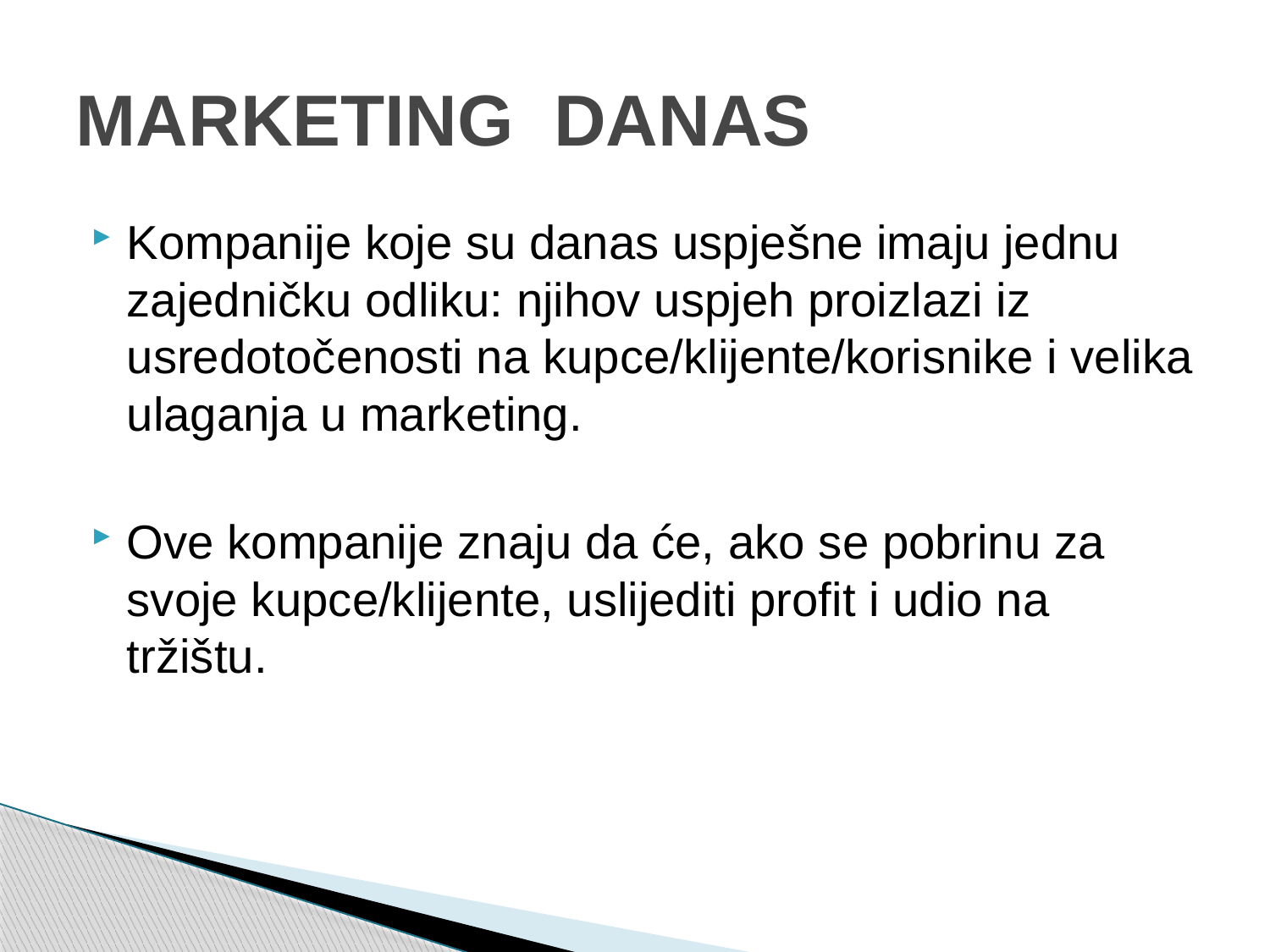

# MARKETING  DANAS
Kompanije koje su danas uspješne imaju jednu zajedničku odliku: njihov uspjeh proizlazi iz usredotočenosti na kupce/klijente/korisnike i velika ulaganja u marketing.

Ove kompanije znaju da će, ako se pobrinu za svoje kupce/klijente, uslijediti profit i udio na tržištu.